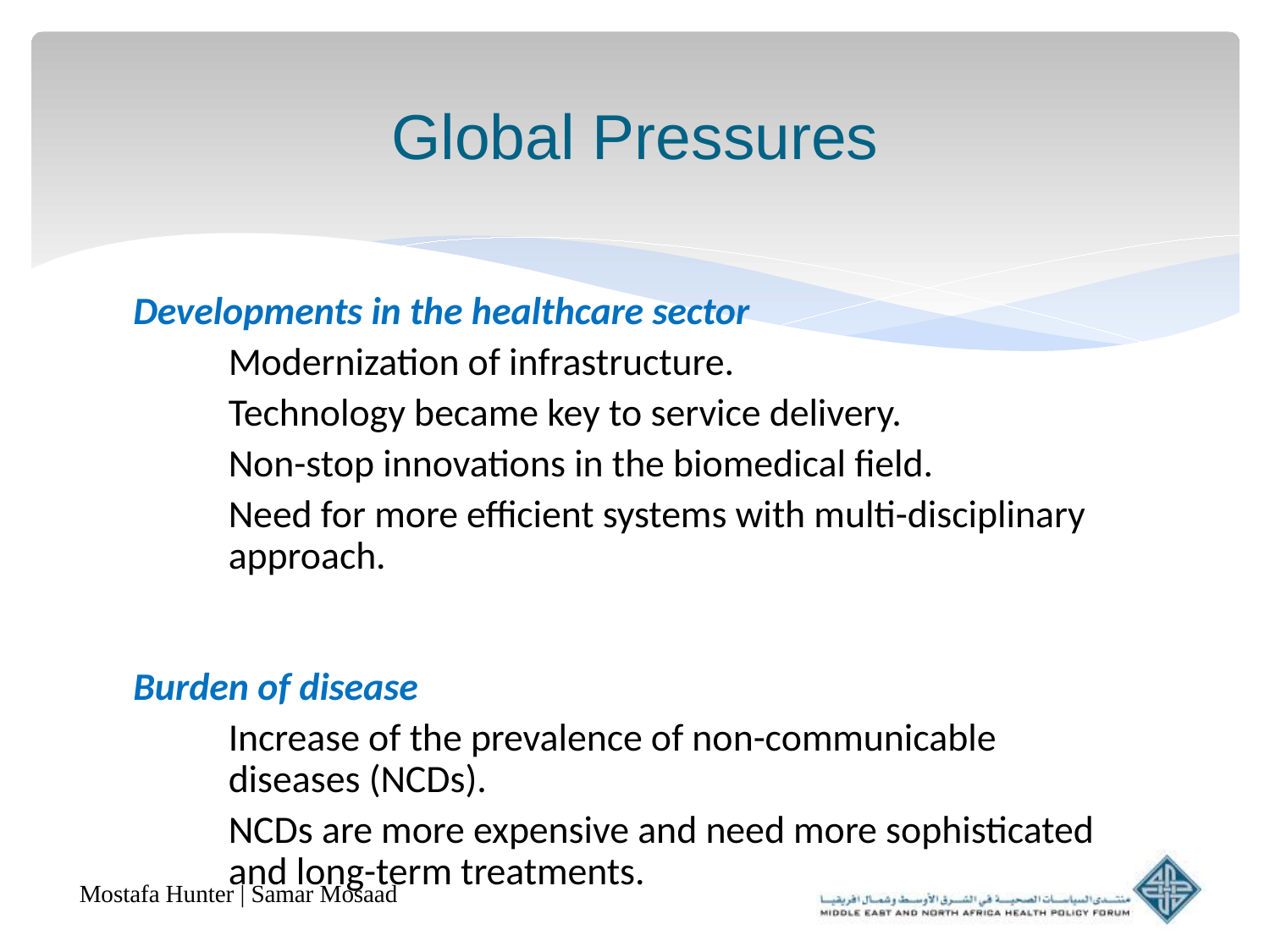

# Global Pressures

Developments in the healthcare sector
Modernization of infrastructure.
Technology became key to service delivery.
Non-stop innovations in the biomedical field.
Need for more efficient systems with multi-disciplinary approach.

Burden of disease
Increase of the prevalence of non-communicable diseases (NCDs).
NCDs are more expensive and need more sophisticated and long-term treatments.

Mostafa Hunter | Samar Mosaad